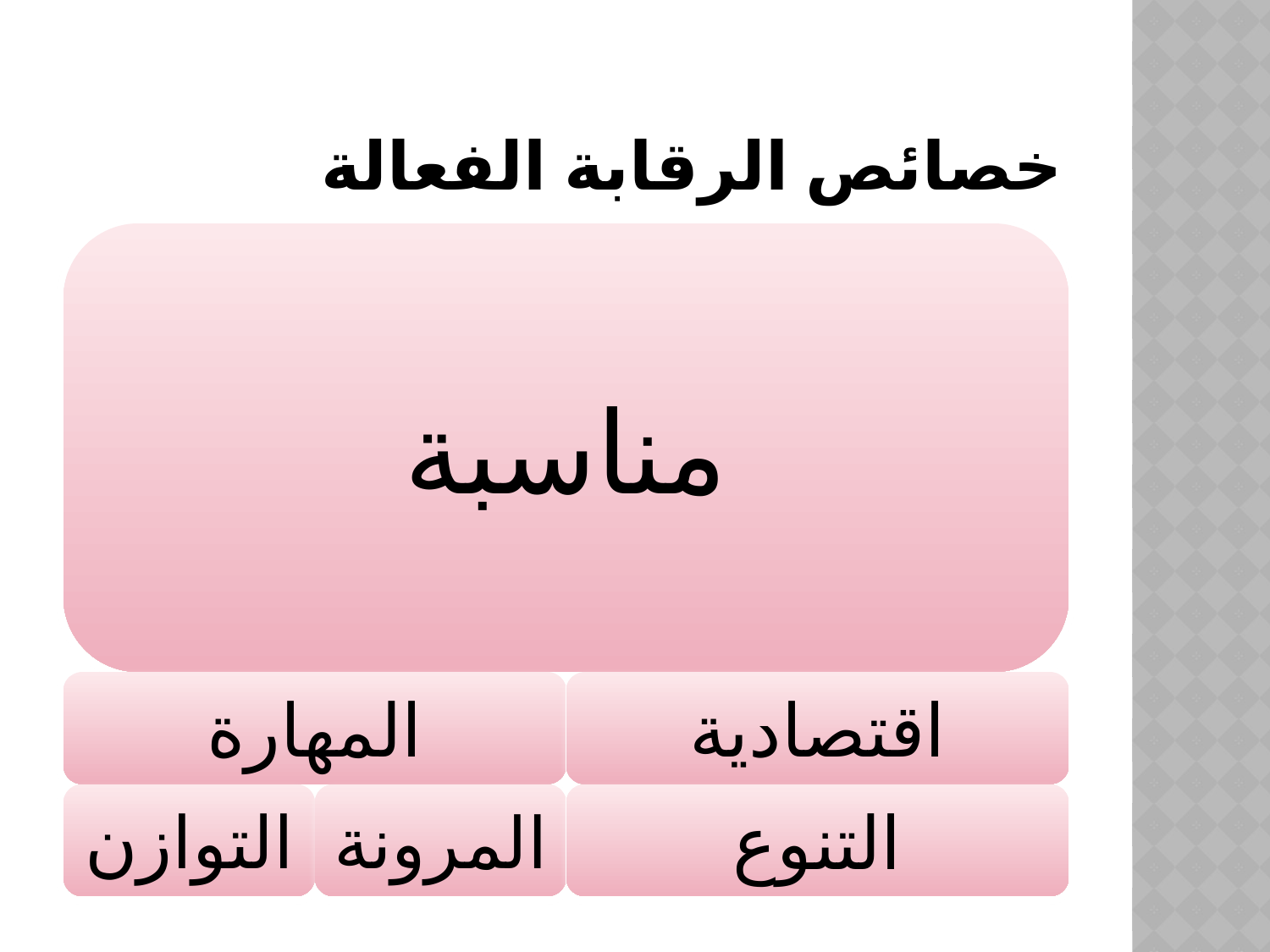

# خصائص الرقابة الفعالة
مناسبة
المهارة
التوازن
المرونة
اقتصادية
التنوع